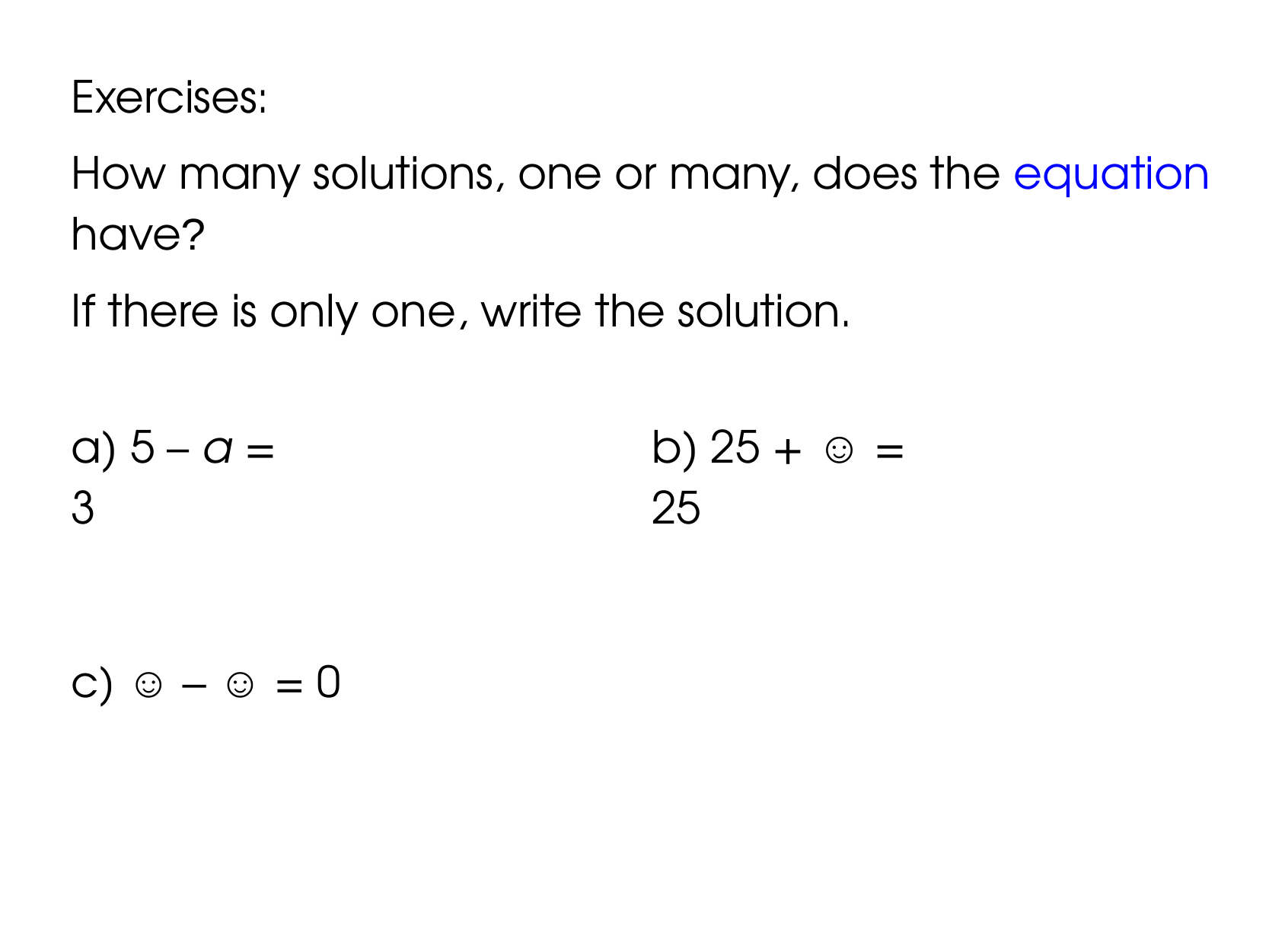

Exercises:
How many solutions, one or many, does the equation
have?
If there is only one, write the solution.
a) 5 – a = 3
b) 25 + ☺ = 25
c) ☺ – ☺ = 0